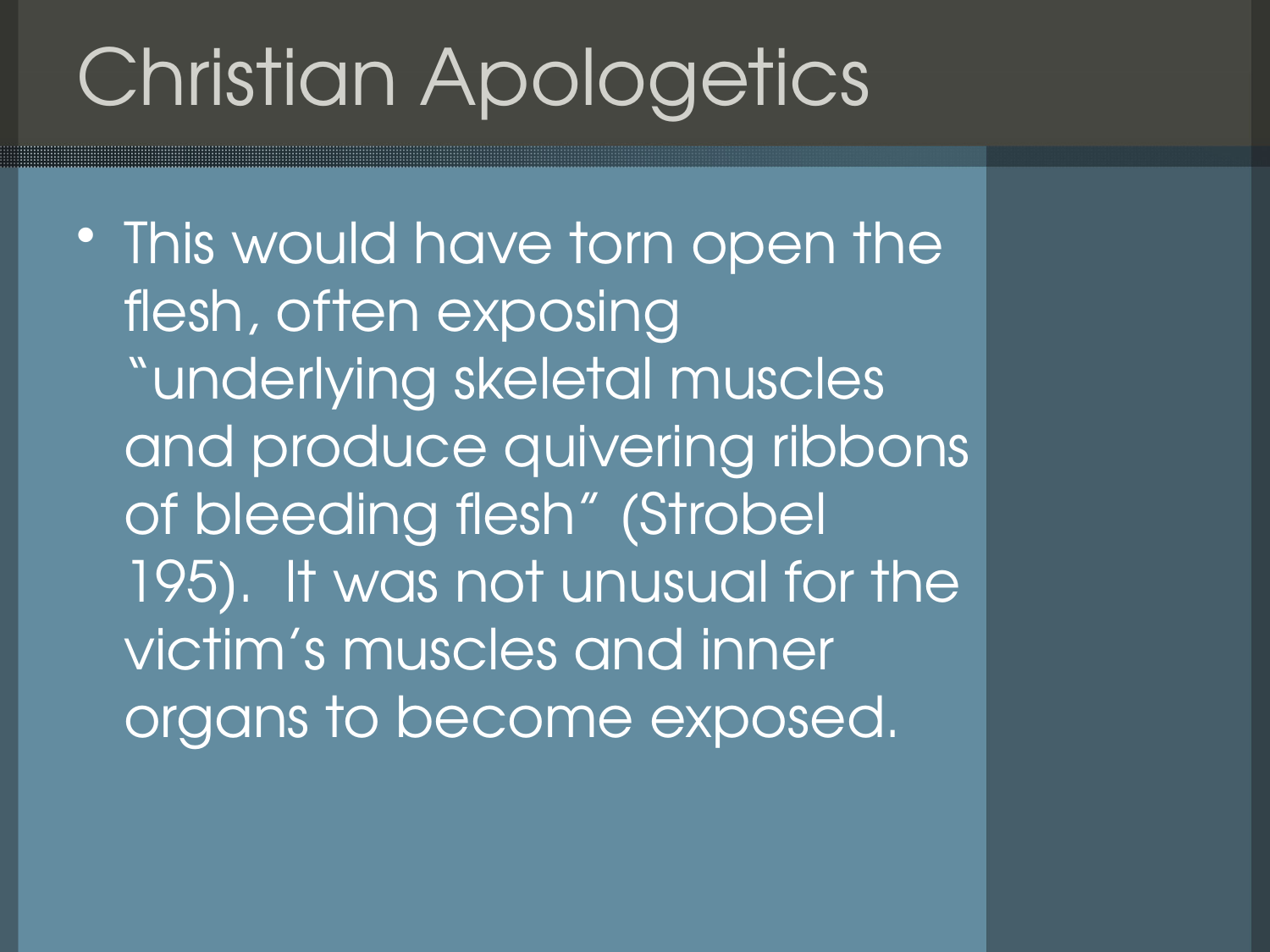

# Christian Apologetics
This would have torn open the flesh, often exposing “underlying skeletal muscles and produce quivering ribbons of bleeding flesh” (Strobel 195).  It was not unusual for the victim’s muscles and inner organs to become exposed.